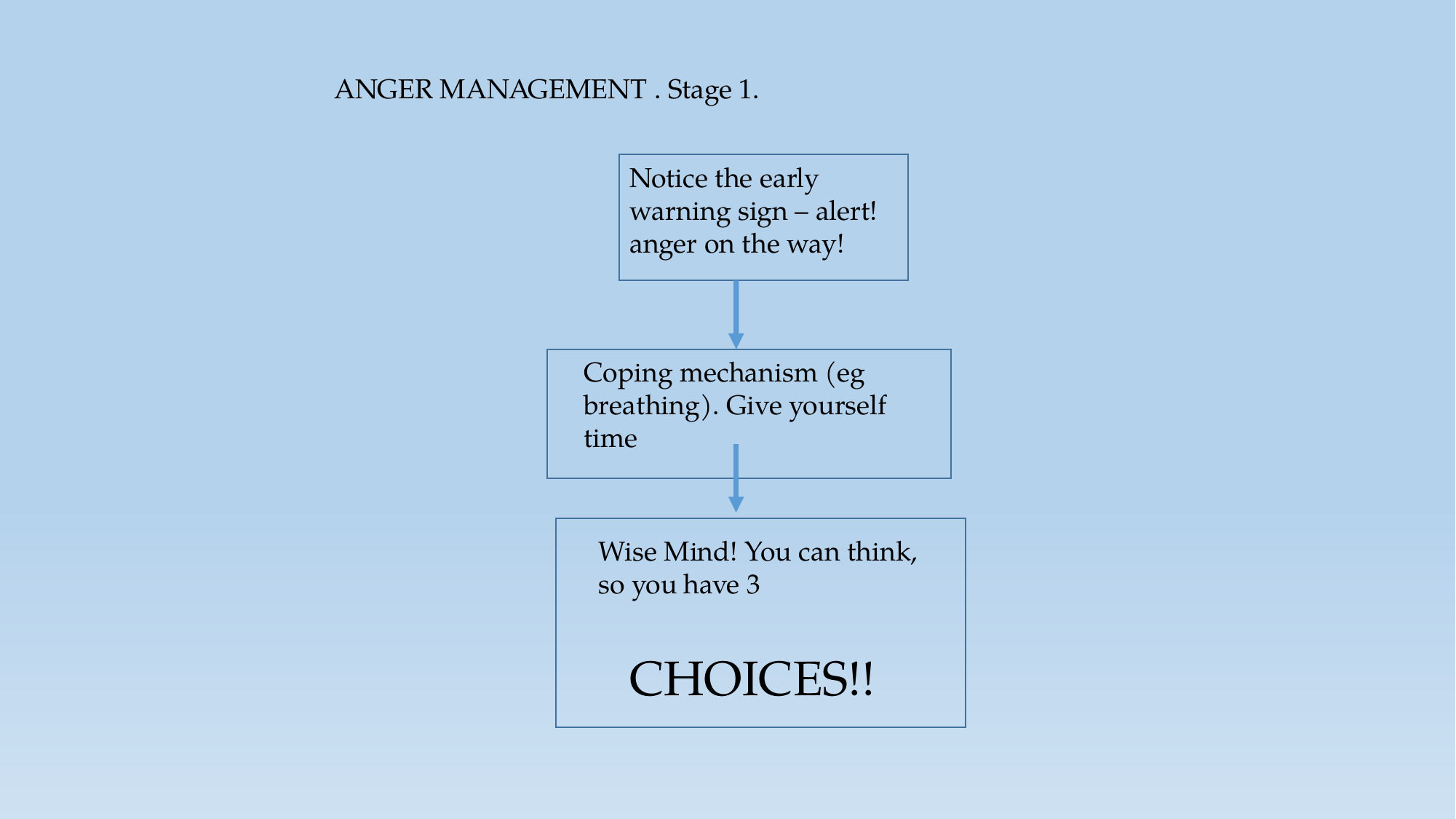

ANGER MANAGEMENT . Stage 1.
Notice the early warning sign – alert! anger on the way!

Coping mechanism (eg breathing). Give yourself time

Wise Mind! You can think, so you have 3
CHOICES!!